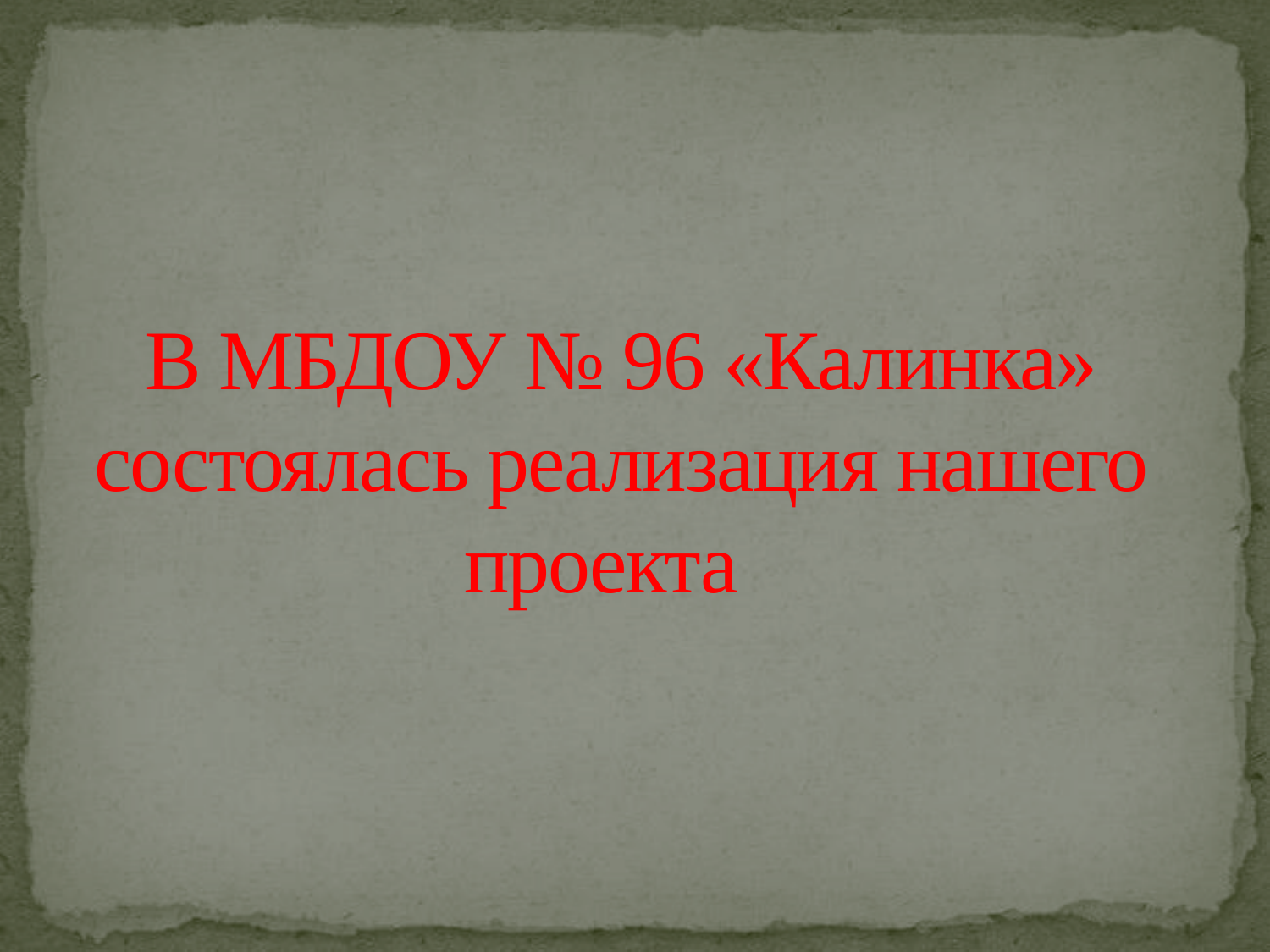

# В МБДОУ № 96 «Калинка» состоялась реализация нашего проекта